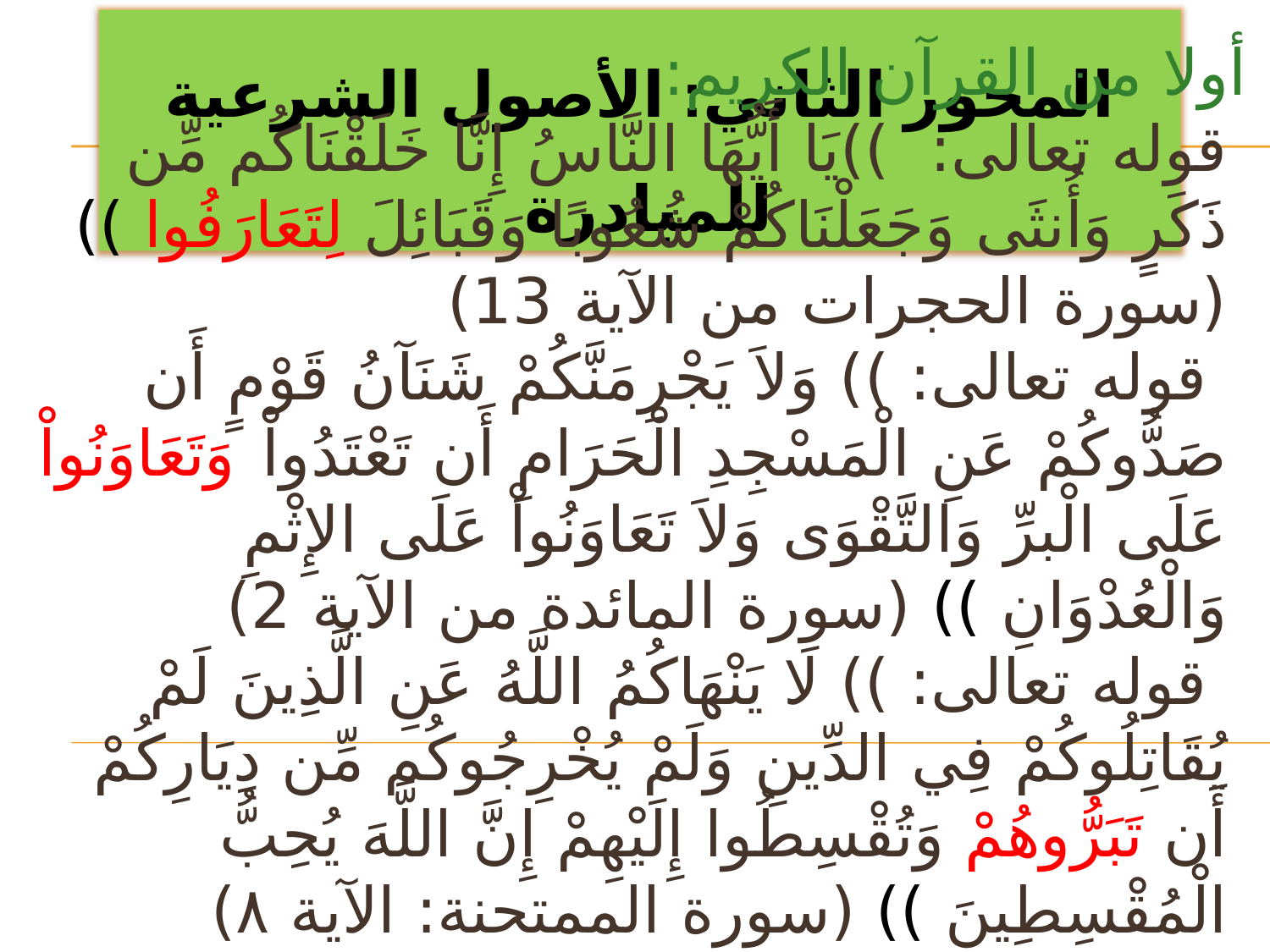

المحور الثاني: الأصول الشرعية للمبادرة
أولا من القرآن الكريم:
قوله تعالى:  ))يَا أَيُّهَا النَّاسُ إِنَّا خَلَقْنَاكُم مِّن ذَكَرٍ وَأُنثَى وَجَعَلْنَاكُمْ شُعُوبًا وَقَبَائِلَ لِتَعَارَفُوا ))(سورة الحجرات من الآية 13)
 قوله تعالى: )) وَلاَ يَجْرِمَنَّكُمْ شَنَآنُ قَوْمٍ أَن صَدُّوكُمْ عَنِ الْمَسْجِدِ الْحَرَامِ أَن تَعْتَدُواْ وَتَعَاوَنُواْ عَلَى الْبرِّ وَالتَّقْوَى وَلاَ تَعَاوَنُواْ عَلَى الإِثْمِ وَالْعُدْوَانِ )) (سورة المائدة من الآية 2)
 قوله تعالى: )) لَا يَنْهَاكُمُ اللَّهُ عَنِ الَّذِينَ لَمْ يُقَاتِلُوكُمْ فِي الدِّينِ وَلَمْ يُخْرِجُوكُم مِّن دِيَارِكُمْ أَن تَبَرُّوهُمْ وَتُقْسِطُوا إِلَيْهِمْ إِنَّ اللَّهَ يُحِبُّ الْمُقْسِطِينَ )) (سورة الممتحنة: الآية ٨)